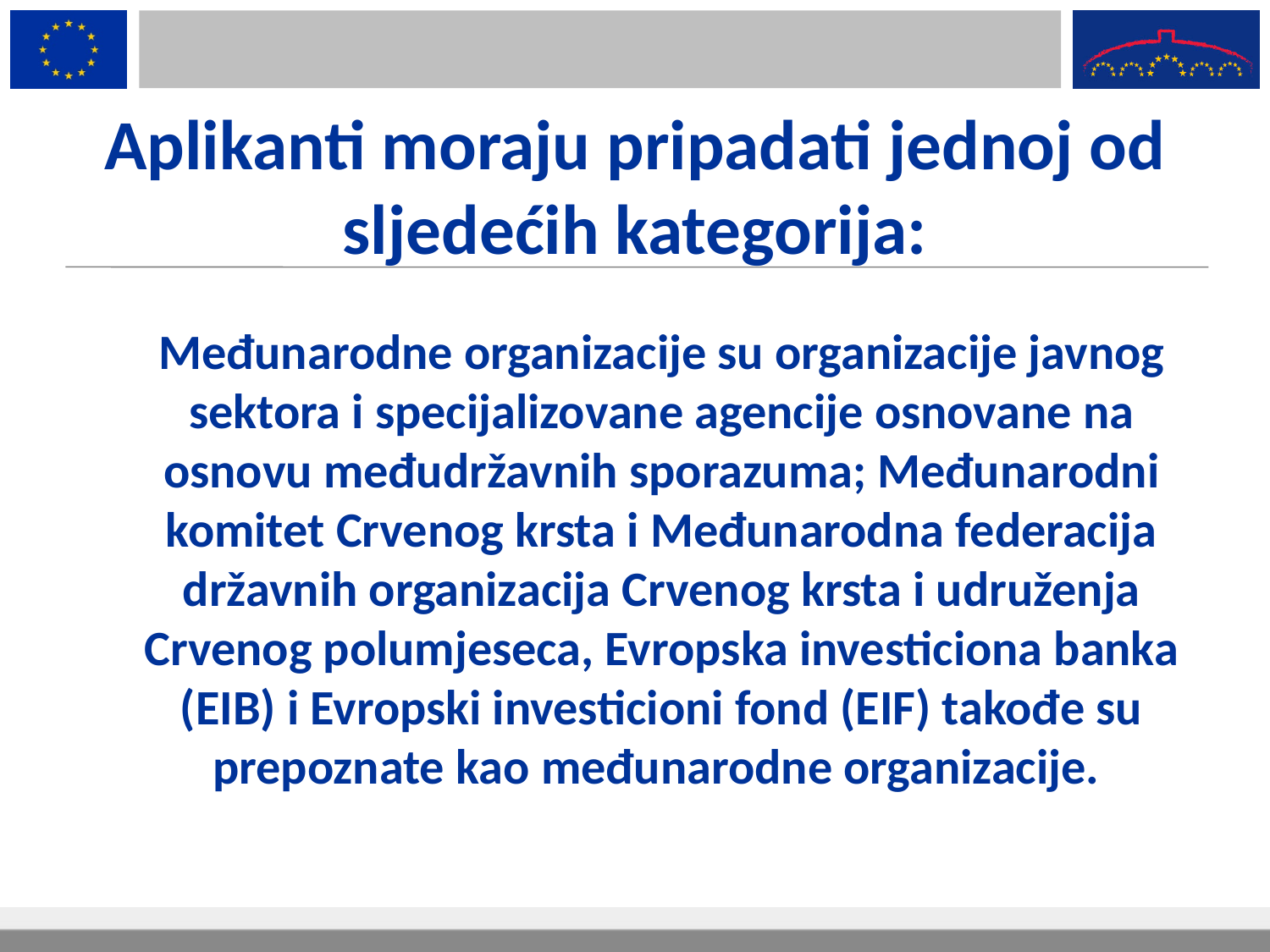

# Aplikanti moraju pripadati jednoj od sljedećih kategorija:
Međunarodne organizacije su organizacije javnog sektora i specijalizovane agencije osnovane na osnovu međudržavnih sporazuma; Međunarodni komitet Crvenog krsta i Međunarodna federacija državnih organizacija Crvenog krsta i udruženja Crvenog polumjeseca, Evropska investiciona banka (EIB) i Evropski investicioni fond (EIF) takođe su prepoznate kao međunarodne organizacije.